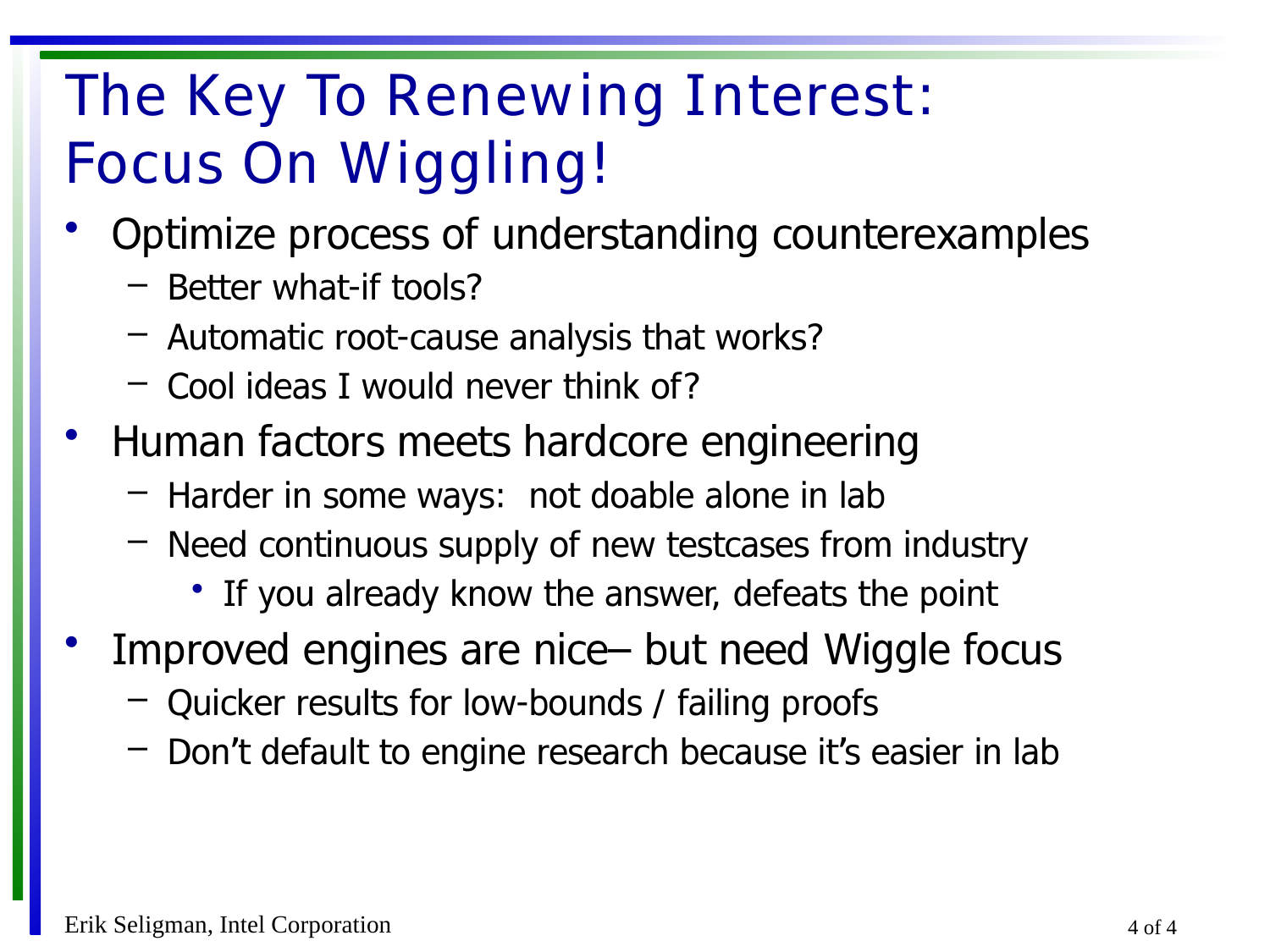

# The Key To Renewing Interest:  Focus On Wiggling!
Optimize process of understanding counterexamples
Better what-if tools?
Automatic root-cause analysis that works?
Cool ideas I would never think of?
Human factors meets hardcore engineering
Harder in some ways:  not doable alone in lab
Need continuous supply of new testcases from industry
If you already know the answer, defeats the point
Improved engines are nice– but need Wiggle focus
Quicker results for low-bounds / failing proofs
Don’t default to engine research because it’s easier in lab
4 of 4
Erik Seligman, Intel Corporation